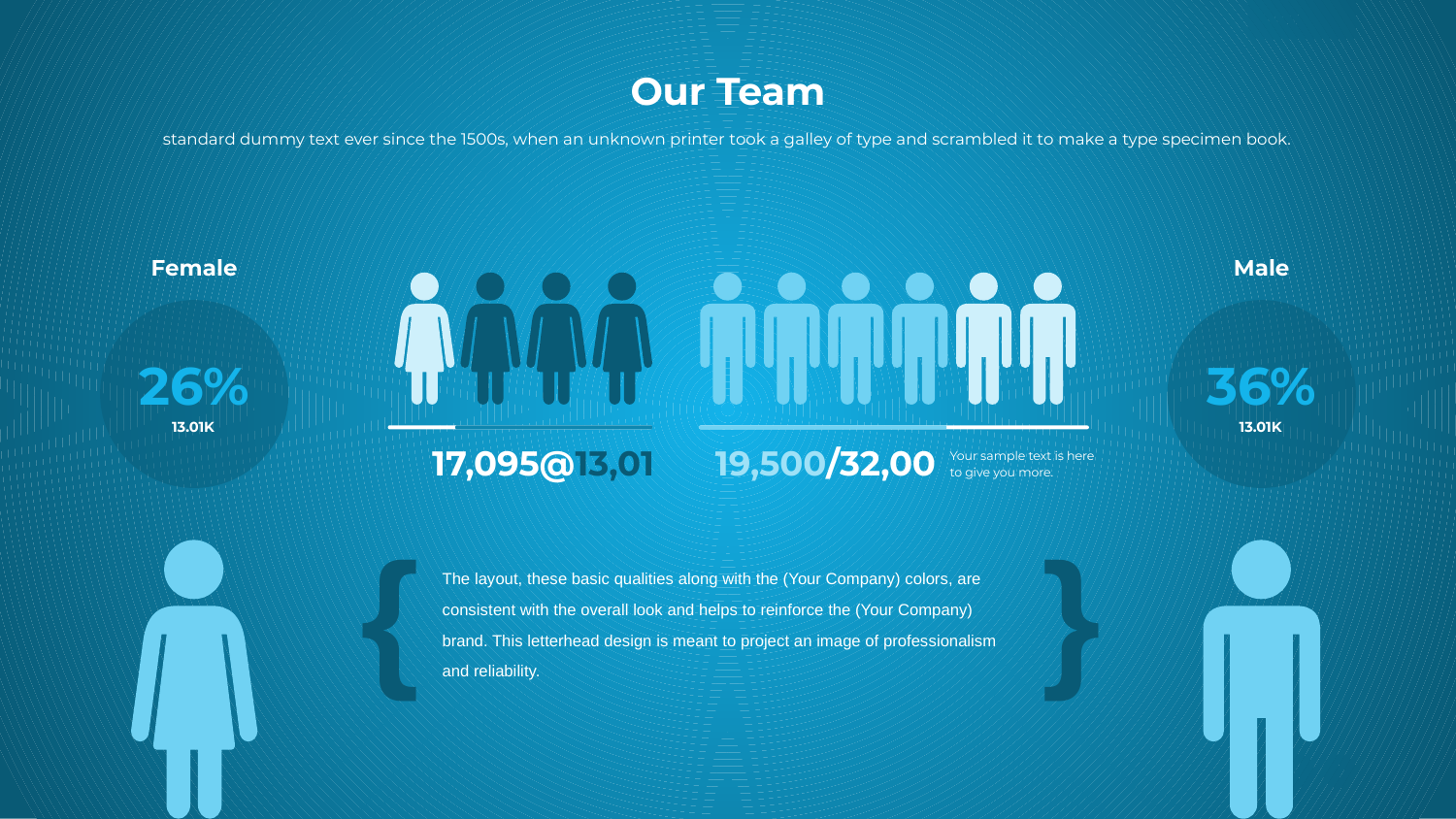

# Our Team
standard dummy text ever since the 1500s, when an unknown printer took a galley of type and scrambled it to make a type specimen book.
Female
Male

26%
13.01K
36%
13.01K

17,095@13,01
19,500/32,00
Your sample text is here
to give you more.
{
}

The layout, these basic qualities along with the (Your Company) colors, are consistent with the overall look and helps to reinforce the (Your Company) brand. This letterhead design is meant to project an image of professionalism and reliability.